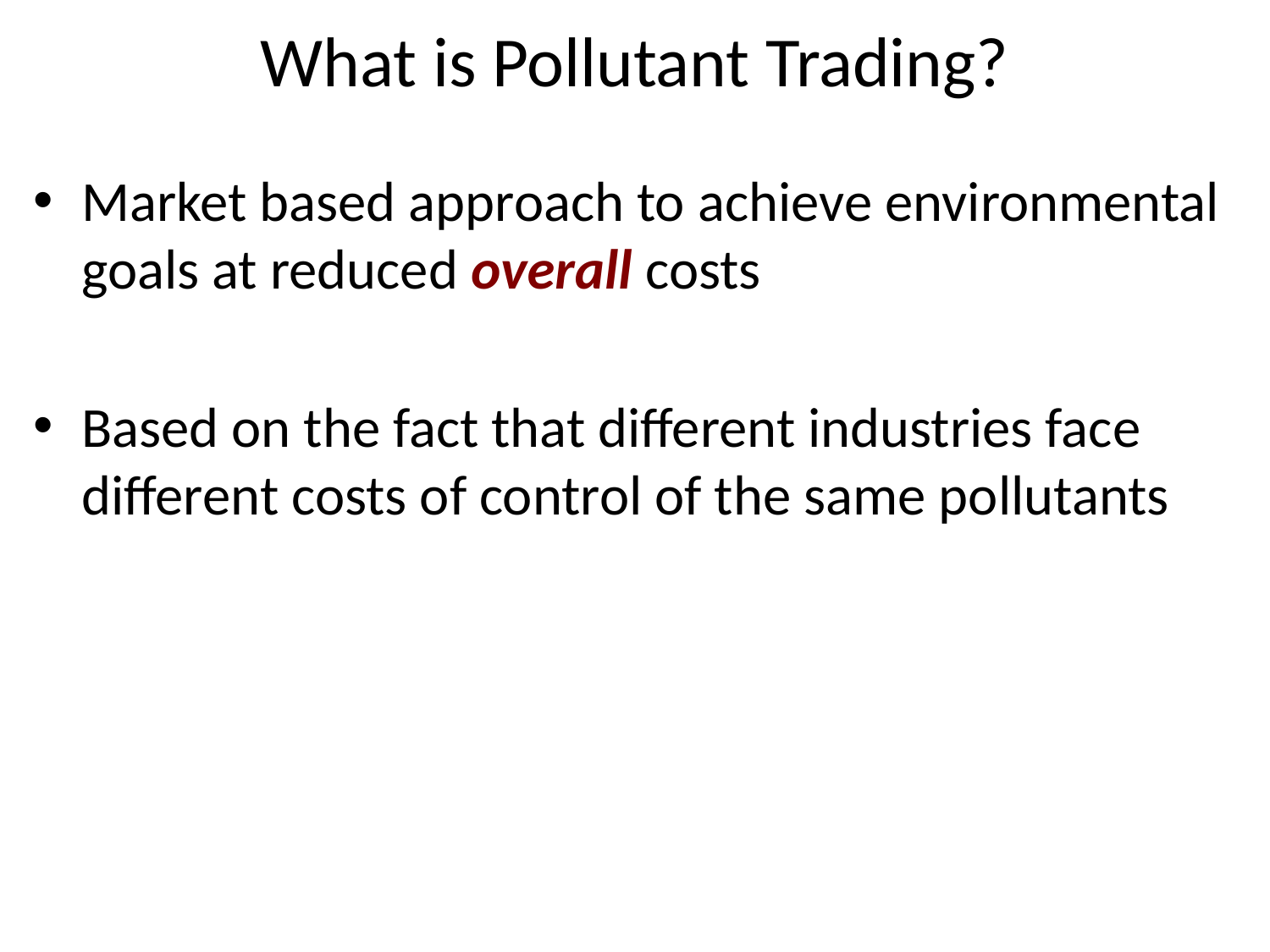

# What is Pollutant Trading?
Market based approach to achieve environmental goals at reduced overall costs

Based on the fact that different industries face different costs of control of the same pollutants